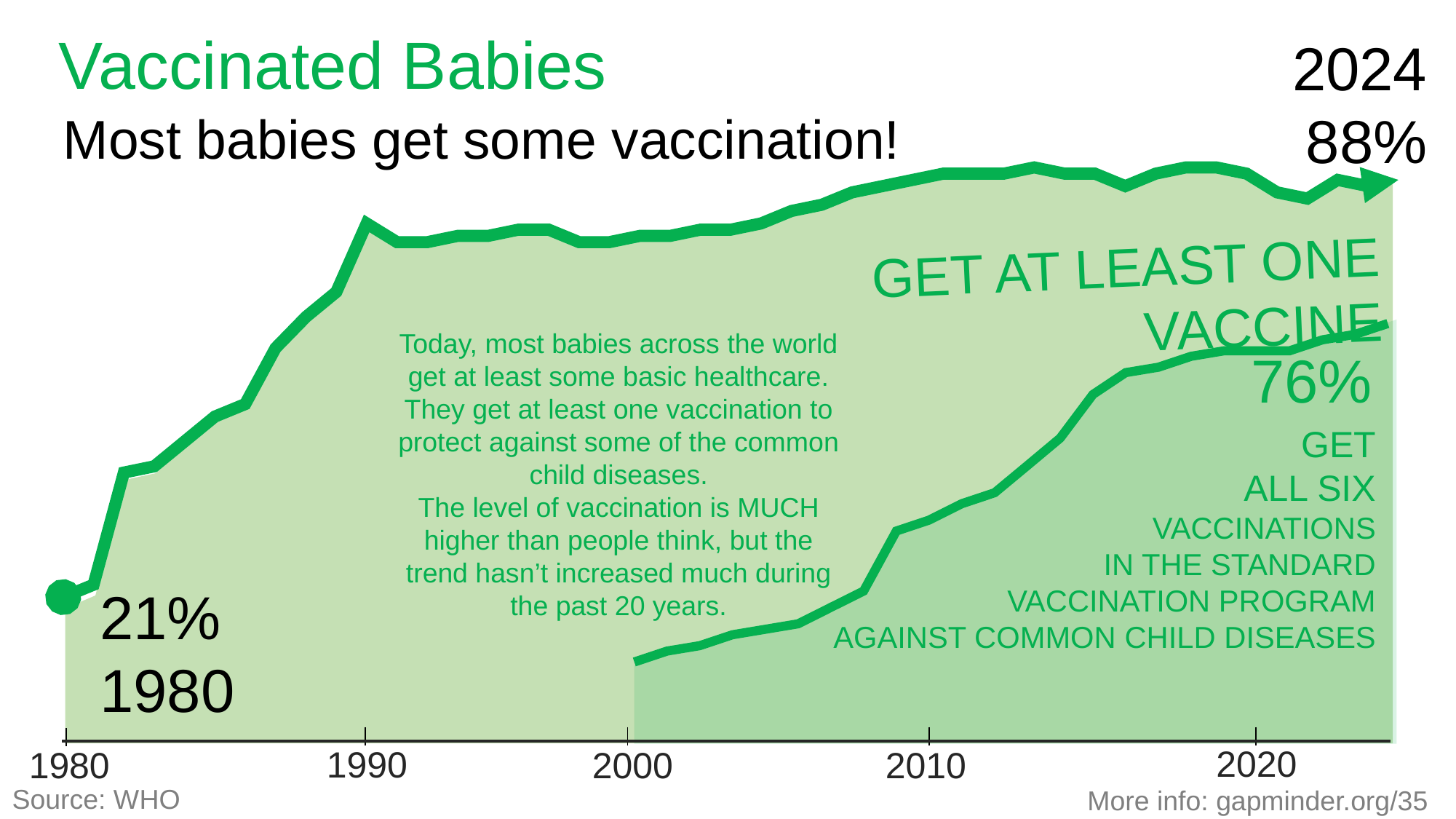

Vaccinated Babies
2024
88%

Most babies get some vaccination!

GET AT LEAST ONE VACCINE
Today, most babies across the world
get at least some basic healthcare. They get at least one vaccination to protect against some of the common child diseases.
The level of vaccination is MUCH higher than people think, but the trend hasn’t increased much during the past 20 years.
76%

GET
ALL SIX
VACCINATIONS
IN THE STANDARD
VACCINATION PROGRAM
AGAINST COMMON CHILD DISEASES

21%
1980

2020
1990
1980
2000
2010

Source: WHO
More info: gapminder.org/35